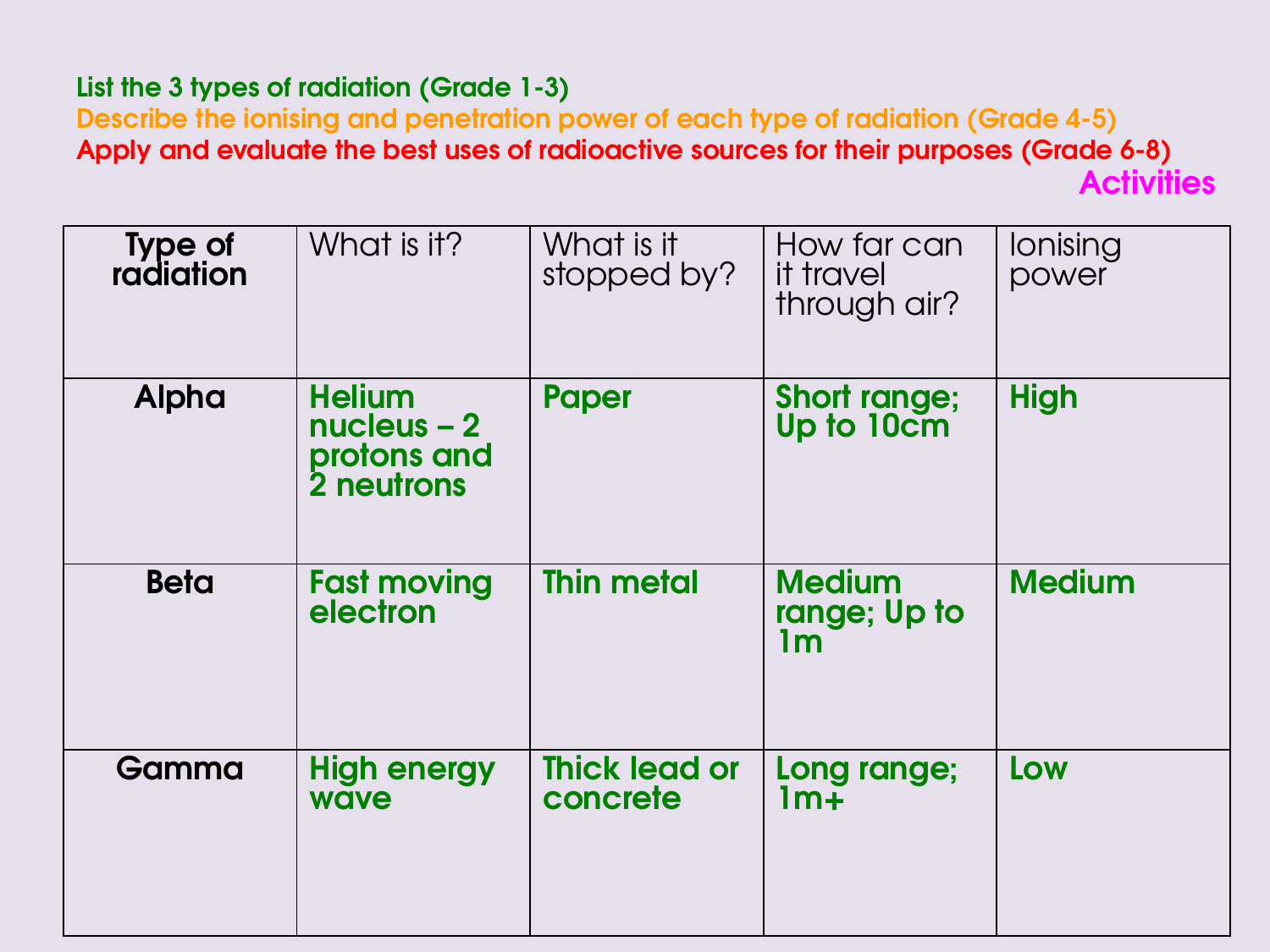

# List the 3 types of radiation (Grade 1-3) Describe the ionising and penetration power of each type of radiation (Grade 4-5) Apply and evaluate the best uses of radioactive sources for their purposes (Grade 6-8)
Activities
| Type of radiation | What is it? | What is it stopped by? | How far can it travel through air? | Ionising power |
| --- | --- | --- | --- | --- |
| Alpha | Helium nucleus – 2 protons and 2 neutrons | Paper | Short range; Up to 10cm | High |
| Beta | Fast moving electron | Thin metal | Medium range; Up to 1m | Medium |
| Gamma | High energy wave | Thick lead or concrete | Long range; 1m+ | Low |